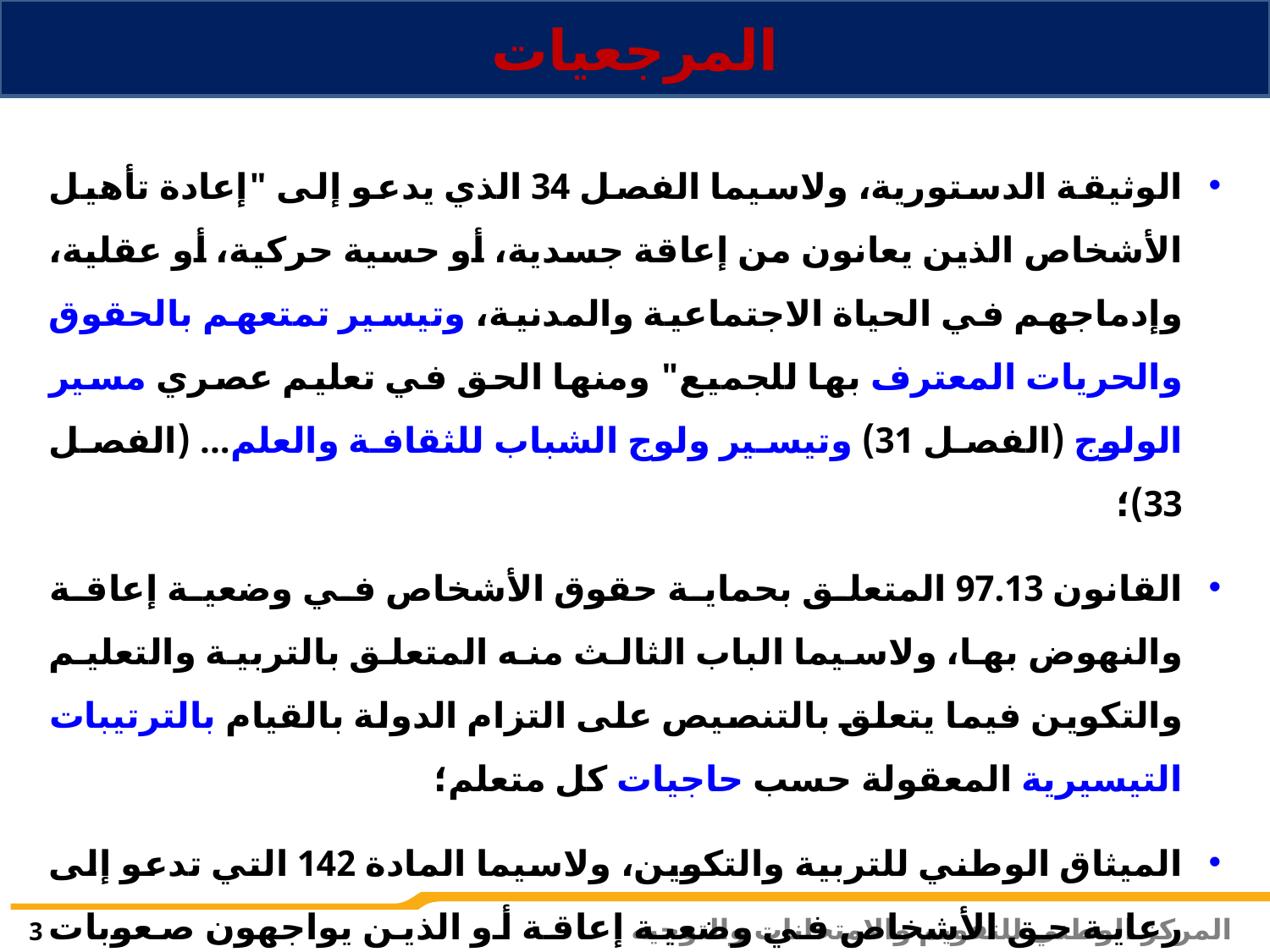

المرجعيات
الوثيقة الدستورية، ولاسيما الفصل 34 الذي يدعو إلى "إعادة تأهيل الأشخاص الذين يعانون من إعاقة جسدية، أو حسية حركية، أو عقلية، وإدماجهم في الحياة الاجتماعية والمدنية، وتيسير تمتعهم بالحقوق والحريات المعترف بها للجميع" ومنها الحق في تعليم عصري مسير الولوج (الفصل 31) وتيسير ولوج الشباب للثقافة والعلم... (الفصل 33)؛
القانون 97.13 المتعلق بحماية حقوق الأشخاص في وضعية إعاقة والنهوض بها، ولاسيما الباب الثالث منه المتعلق بالتربية والتعليم والتكوين فيما يتعلق بالتنصيص على التزام الدولة بالقيام بالترتيبات التيسيرية المعقولة حسب حاجيات كل متعلم؛
الميثاق الوطني للتربية والتكوين، ولاسيما المادة 142 التي تدعو إلى رعاية حق الأشخاص في وضعية إعاقة أو الذين يواجهون صعوبات جسمية أو نفسية أو معرفية خاصة، بتمتيعهم بالدعم اللازم لتخطيها عبر مجموعة من الإجراءات ومنها وضع برامج مكيفة وتوفير أطر خاصة؛